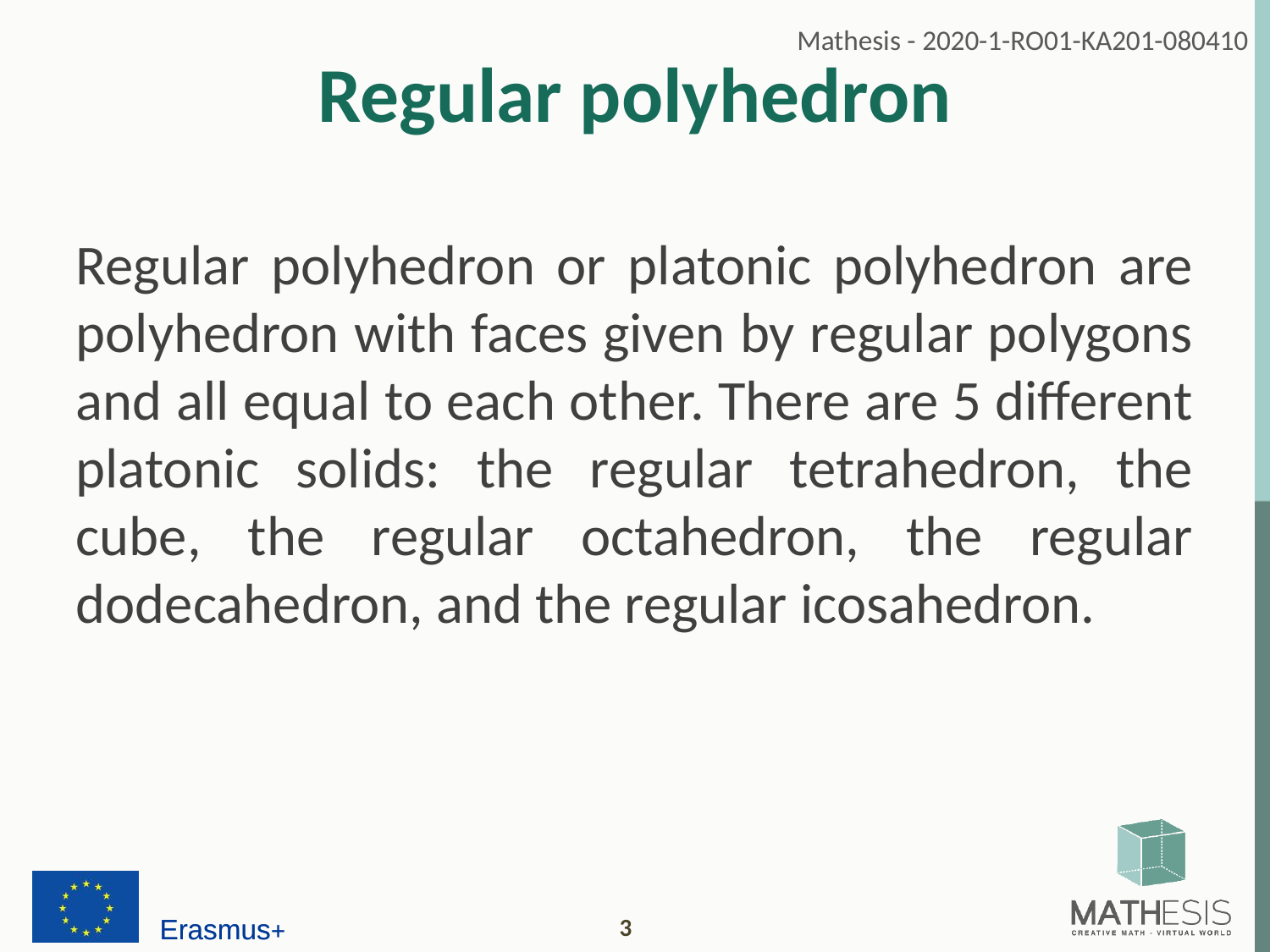

# Regular polyhedron
Regular polyhedron or platonic polyhedron are polyhedron with faces given by regular polygons and all equal to each other. There are 5 different platonic solids: the regular tetrahedron, the cube, the regular octahedron, the regular dodecahedron, and the regular icosahedron.